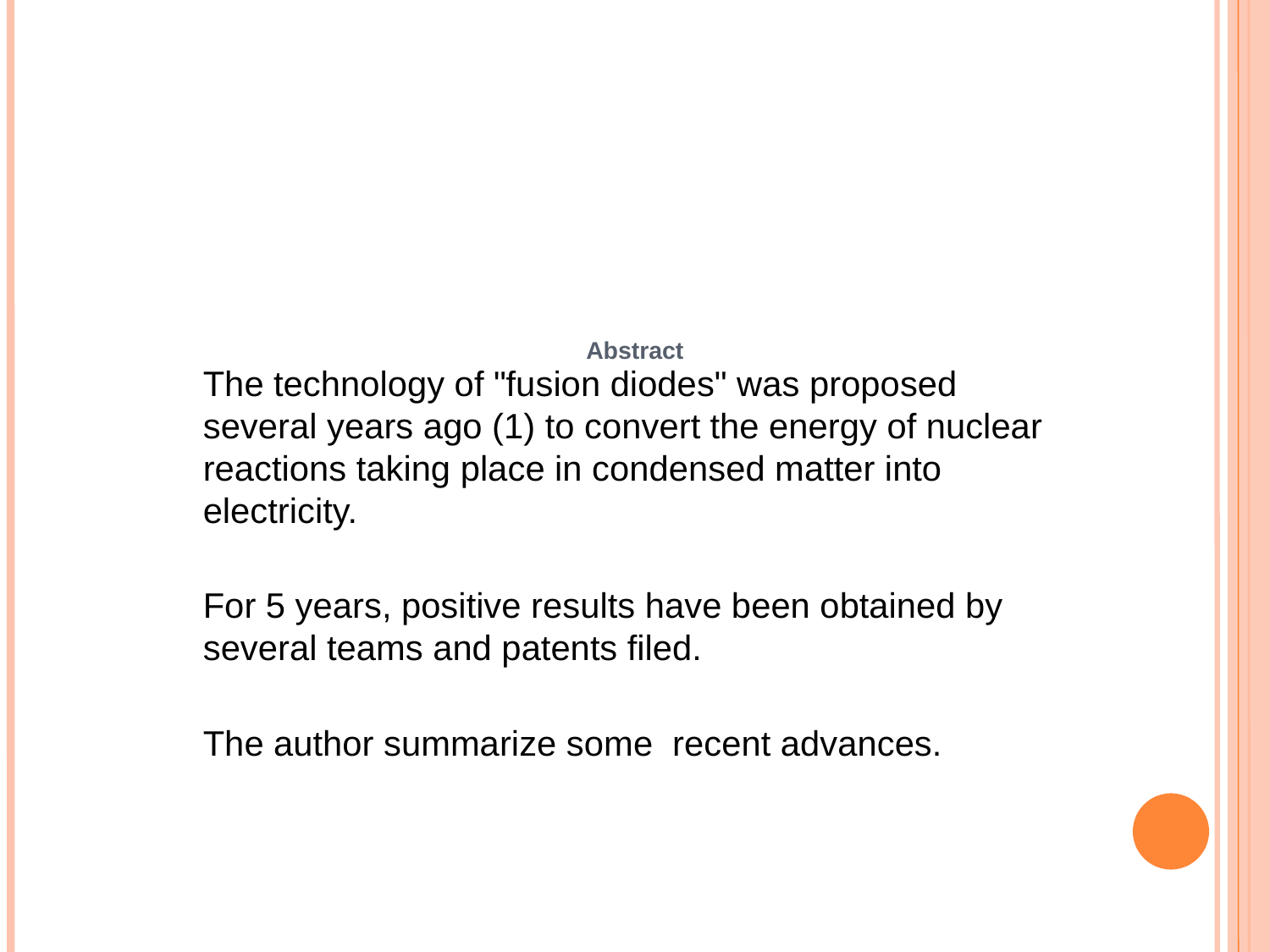

# Abstract
The technology of "fusion diodes" was proposed several years ago (1) to convert the energy of nuclear reactions taking place in condensed matter into electricity.
For 5 years, positive results have been obtained by several teams and patents filed.
The author summarize some  recent advances.